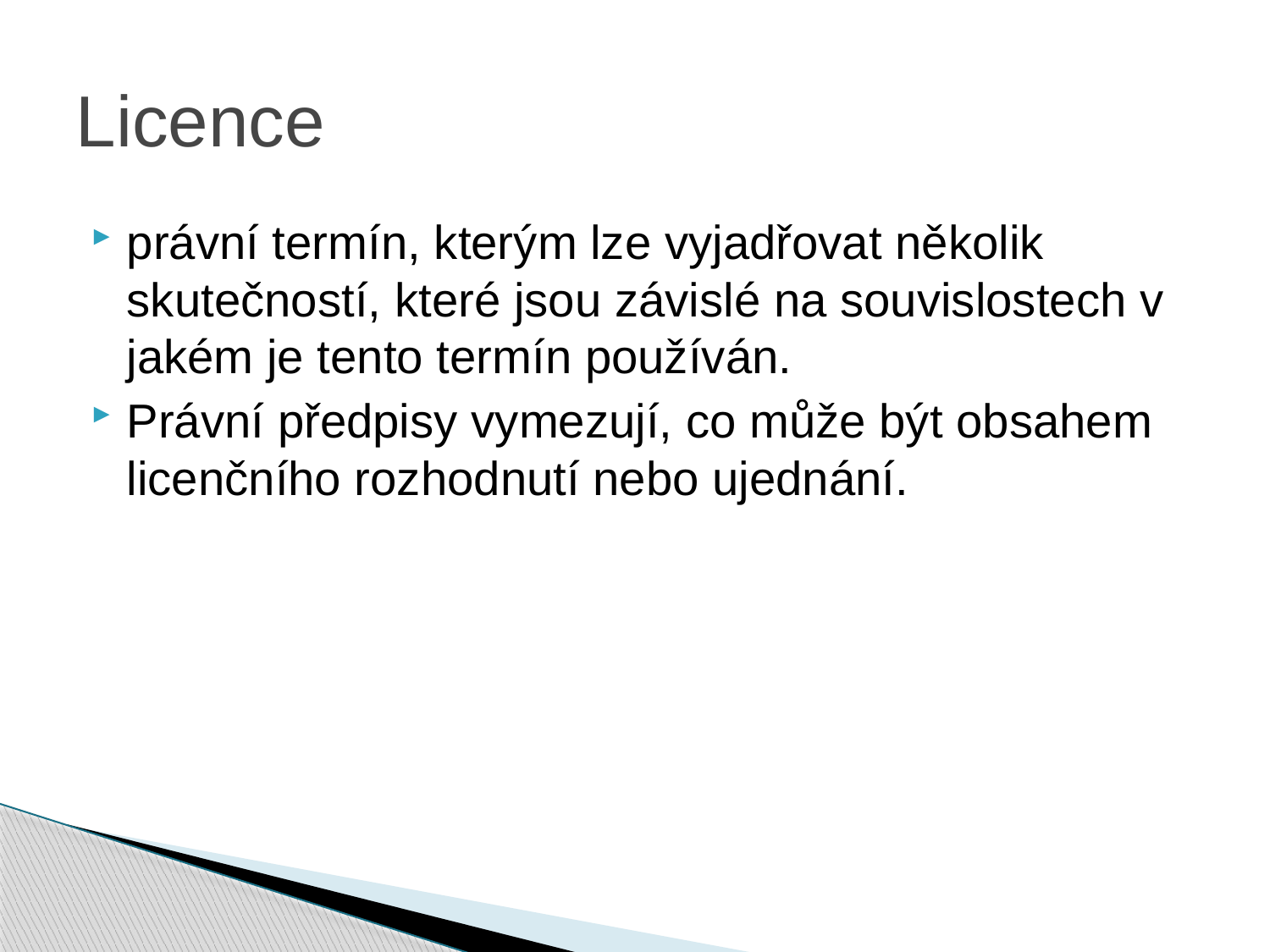

# Licence
právní termín, kterým lze vyjadřovat několik skutečností, které jsou závislé na souvislostech v jakém je tento termín používán.
Právní předpisy vymezují, co může být obsahem licenčního rozhodnutí nebo ujednání.